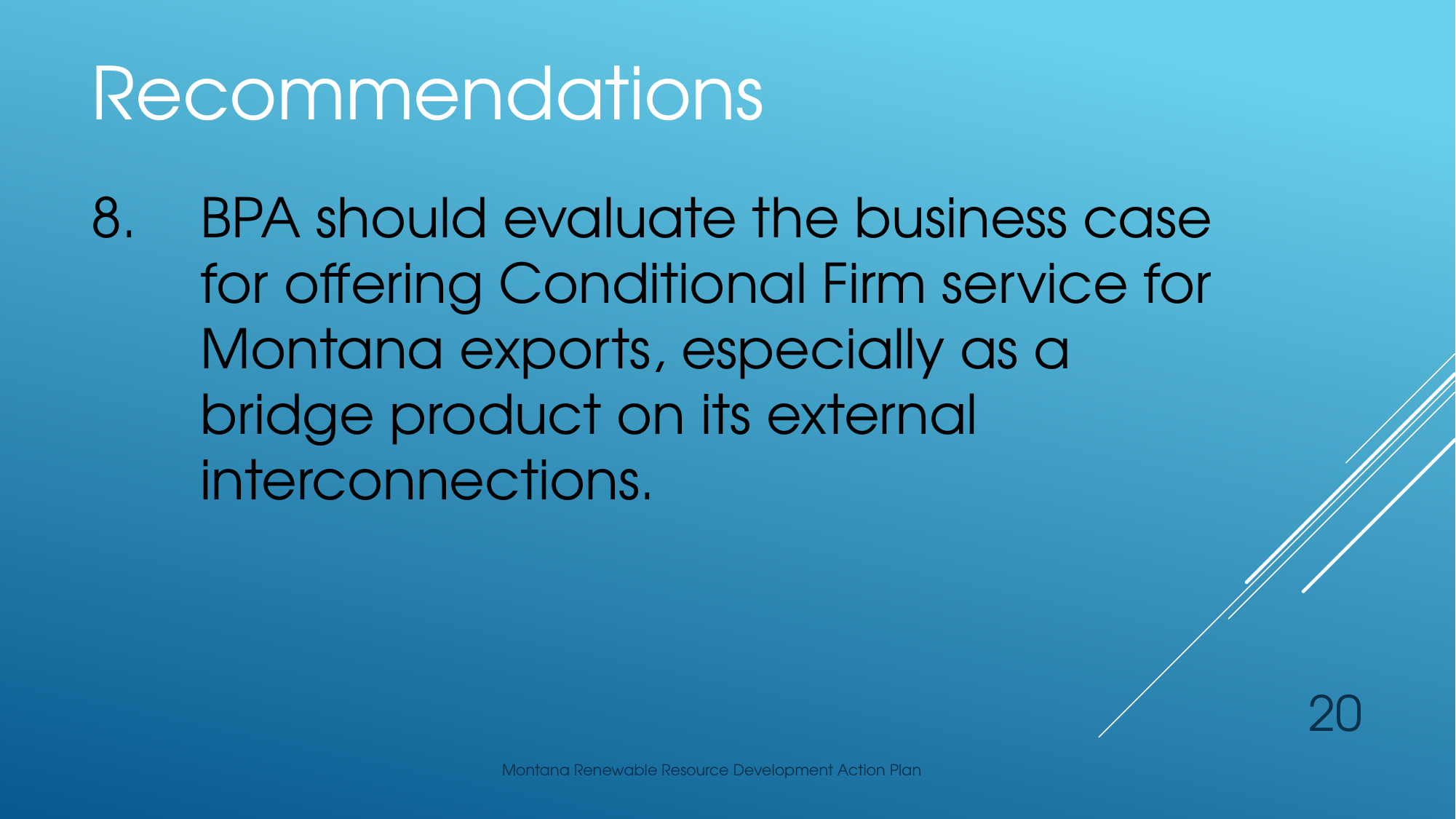

Recommendations
BPA should evaluate the business case for offering Conditional Firm service for Montana exports, especially as a bridge product on its external interconnections.
20
Montana Renewable Resource Development Action Plan